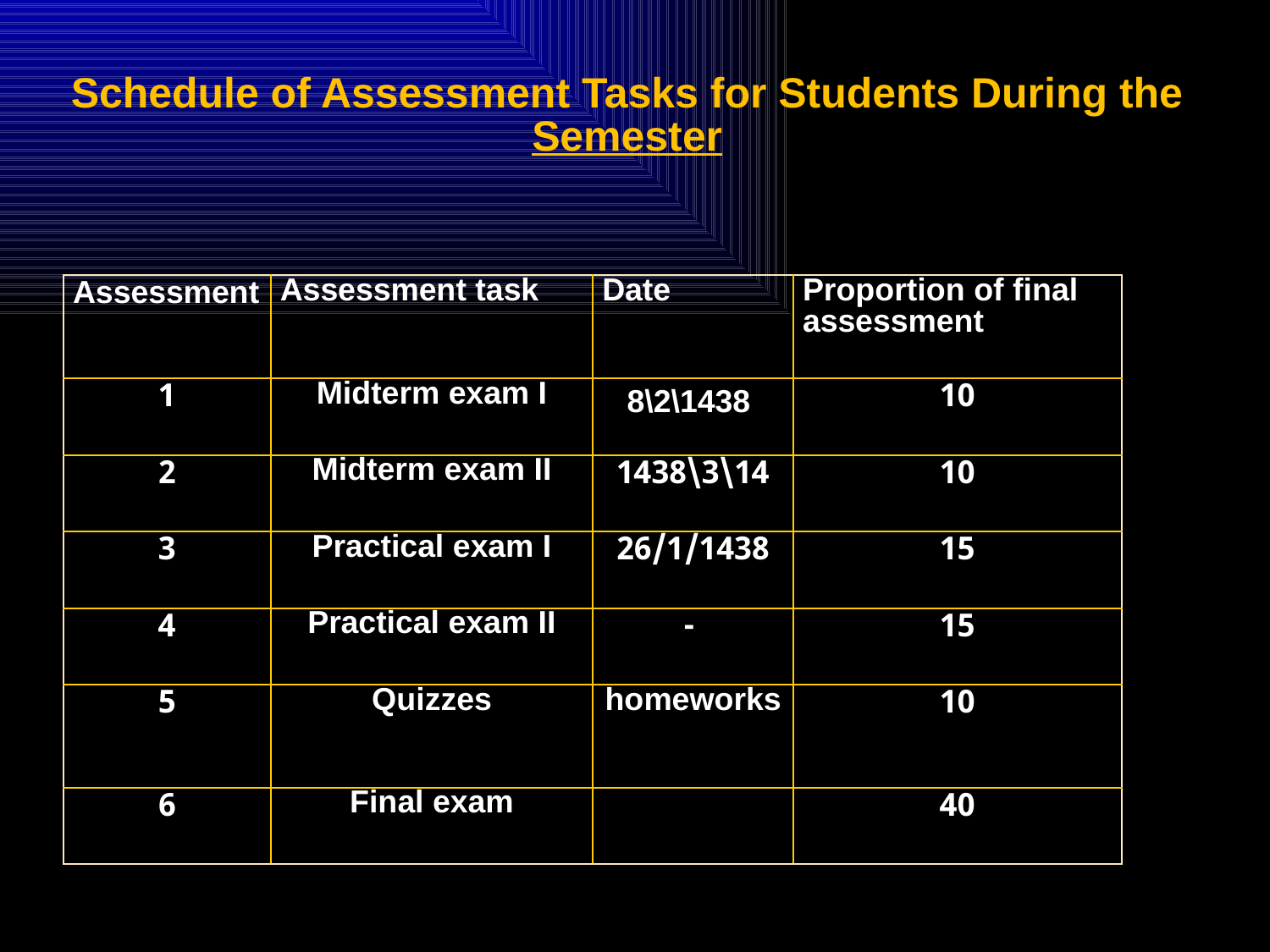

# Schedule of Assessment Tasks for Students During the Semester
| Assessment | Assessment task | Date | Proportion of final assessment |
| --- | --- | --- | --- |
| 1 | Midterm exam I | 8\2\1438 | 10 |
| 2 | Midterm exam II | 14\3\1438 | 10 |
| 3 | Practical exam I | 26/1/1438 | 15 |
| 4 | Practical exam II | - | 15 |
| 5 | Quizzes | homeworks | 10 |
| 6 | Final exam |  | 40 |